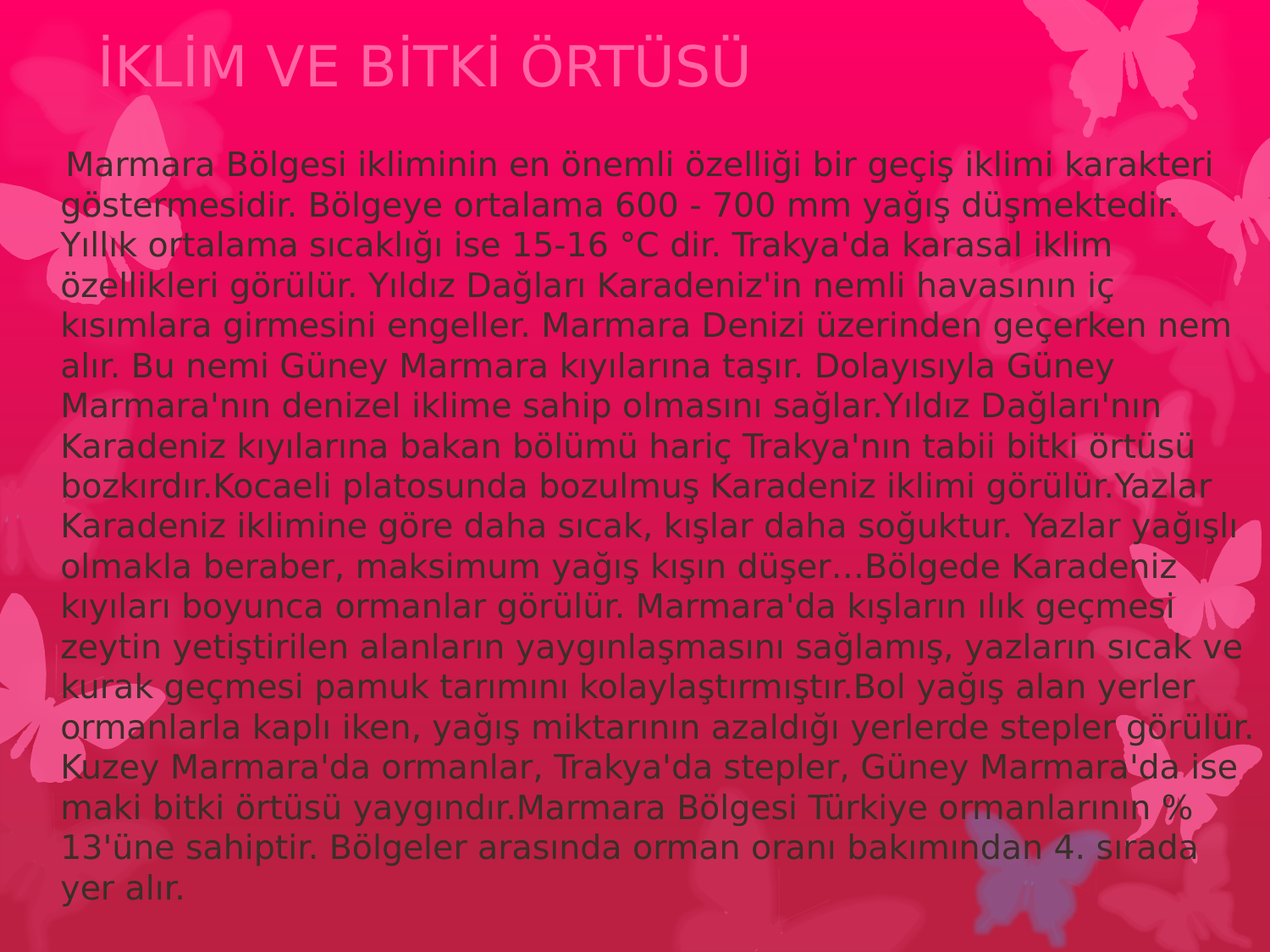

# İKLİM VE BİTKİ ÖRTÜSÜ

     Marmara Bölgesi ikliminin en önemli özelliği bir geçiş iklimi karakteri göstermesidir. Bölgeye ortalama 600 - 700 mm yağış düşmektedir. Yıllık ortalama sıcaklığı ise 15-16 °C dir. Trakya'da karasal iklim özellikleri görülür. Yıldız Dağları Karadeniz'in nemli havasının iç kısımlara girmesini engeller. Marmara Denizi üzerinden geçerken nem alır. Bu nemi Güney Marmara kıyılarına taşır. Dolayısıyla Güney Marmara'nın denizel iklime sahip olmasını sağlar.Yıldız Dağları'nın Karadeniz kıyılarına bakan bölümü hariç Trakya'nın tabii bitki örtüsü bozkırdır.Kocaeli platosunda bozulmuş Karadeniz iklimi görülür.Yazlar Karadeniz iklimine göre daha sıcak, kışlar daha soğuktur. Yazlar yağışlı olmakla beraber, maksimum yağış kışın düşer…Bölgede Karadeniz kıyıları boyunca ormanlar görülür. Marmara'da kışların ılık geçmesi zeytin yetiştirilen alanların yaygınlaşmasını sağlamış, yazların sıcak ve kurak geçmesi pamuk tarımını kolaylaştırmıştır.Bol yağış alan yerler ormanlarla kaplı iken, yağış miktarının azaldığı yerlerde stepler görülür. Kuzey Marmara'da ormanlar, Trakya'da stepler, Güney Marmara'da ise maki bitki örtüsü yaygındır.Marmara Bölgesi Türkiye ormanlarının % 13'üne sahiptir. Bölgeler arasında orman oranı bakımından 4. sırada yer alır.